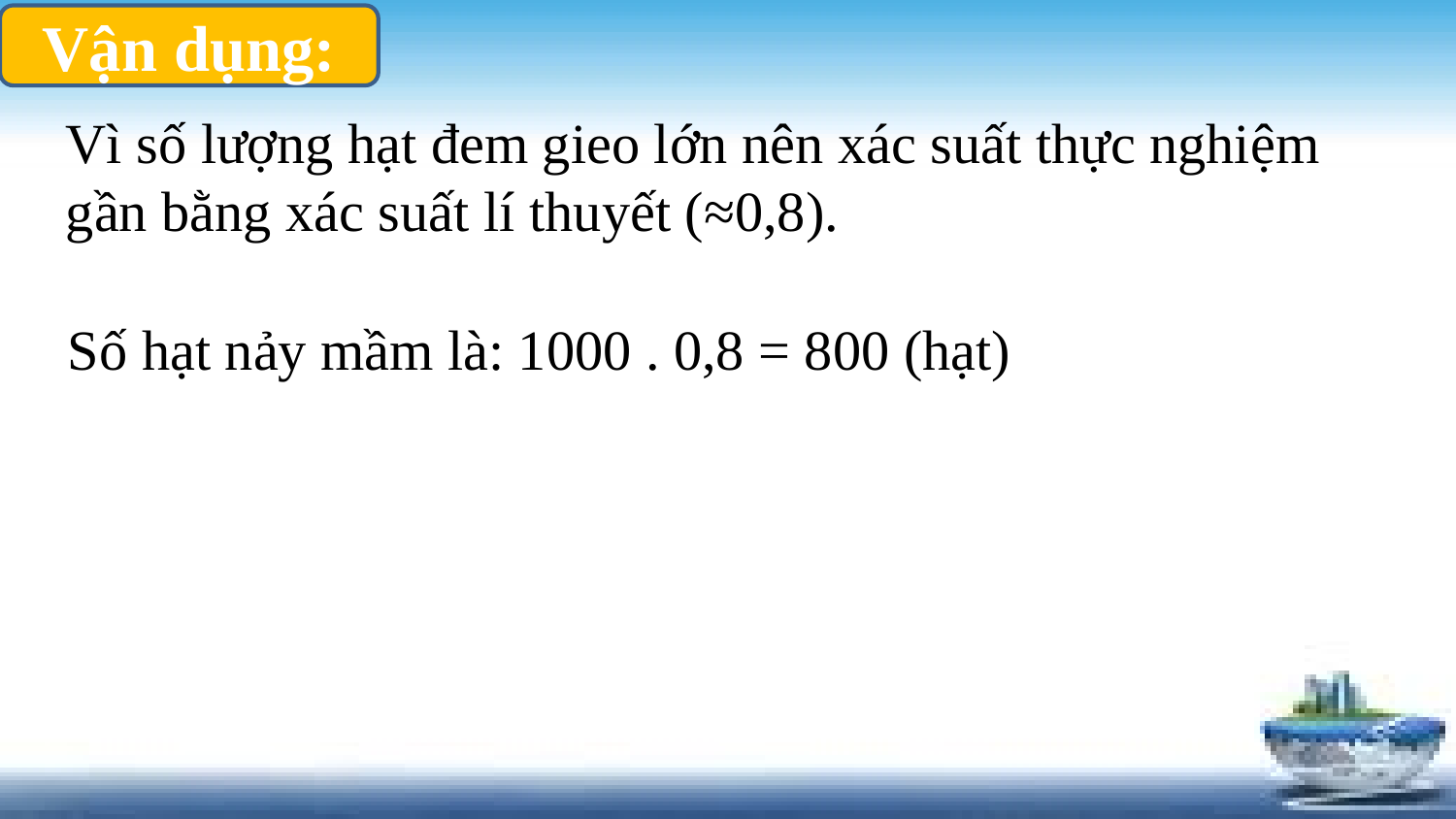

Vận dụng:
Vì số lượng hạt đem gieo lớn nên xác suất thực nghiệm gần bằng xác suất lí thuyết (≈0,8).
Số hạt nảy mầm là: 1000 . 0,8 = 800 (hạt)